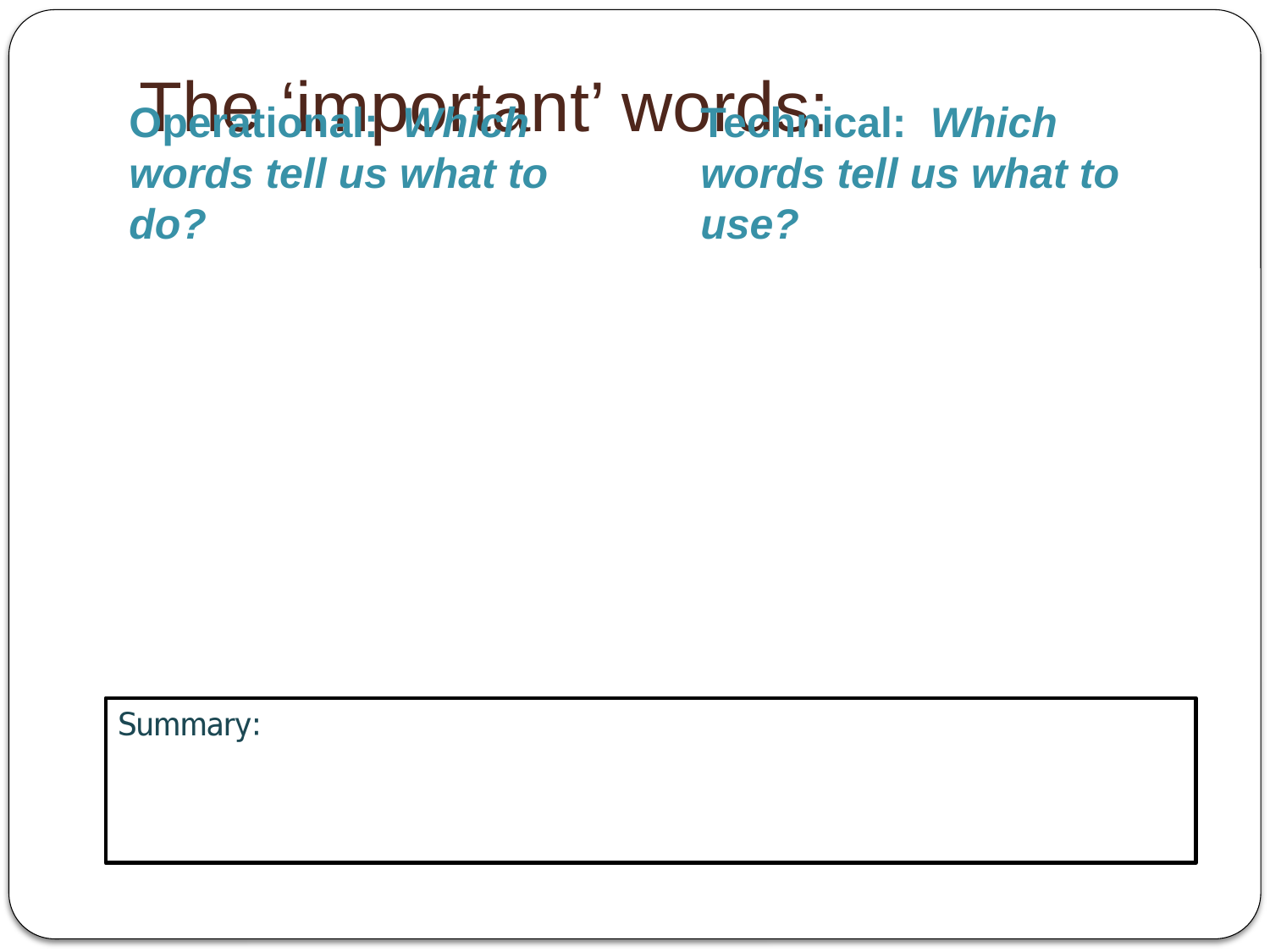

# The ‘important’ words:
Operational:  Which words tell us what to do?
Technical:  Which words tell us what to use?

Summary: